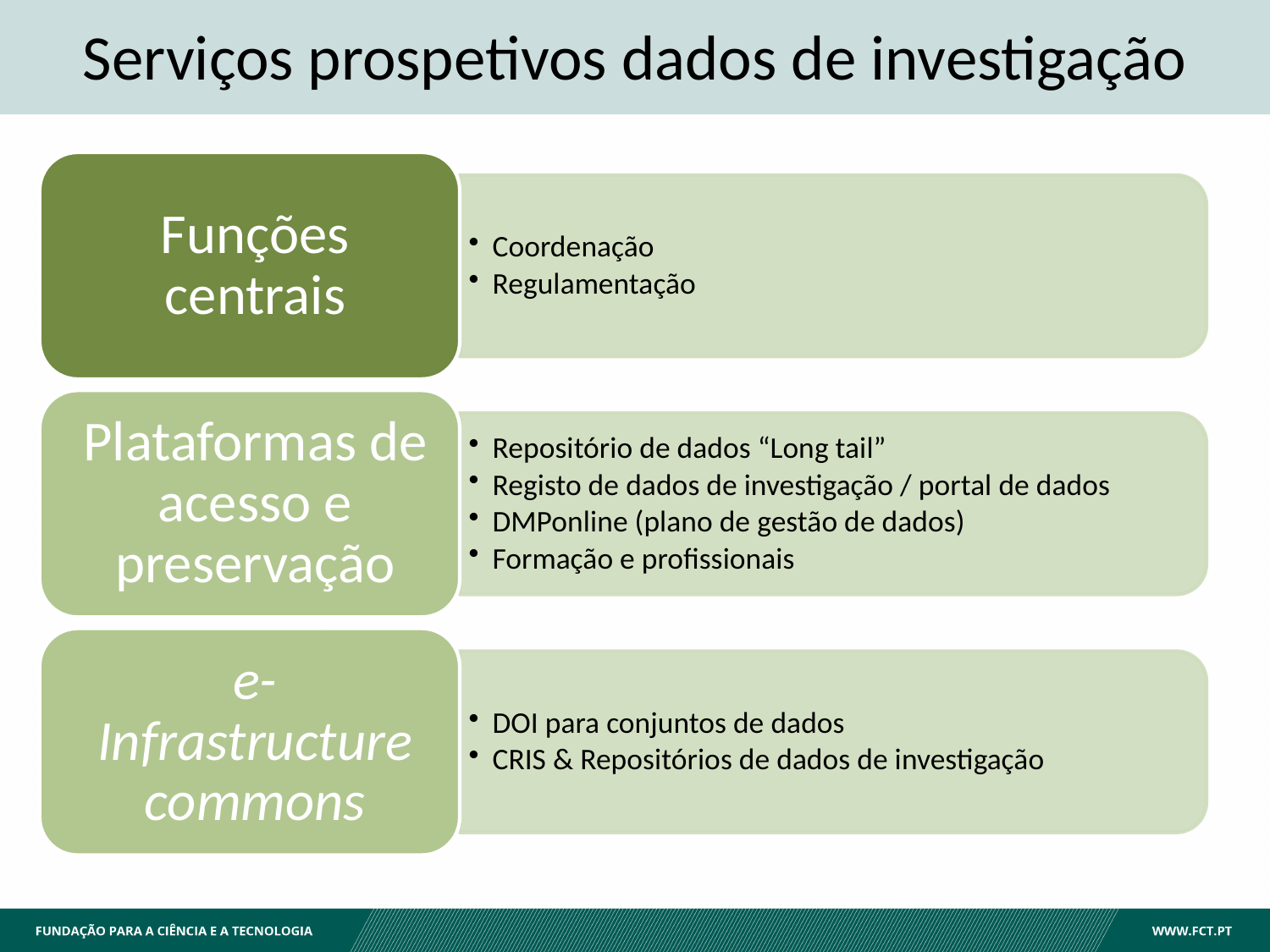

# Serviços prospetivos dados de investigação
Coordenação
Regulamentação
Funções centrais
Repositório de dados “Long tail”
Registo de dados de investigação / portal de dados
DMPonline (plano de gestão de dados)
Formação e profissionais
Plataformas de acesso e preservação
DOI para conjuntos de dados
CRIS & Repositórios de dados de investigação
e-Infrastructure commons